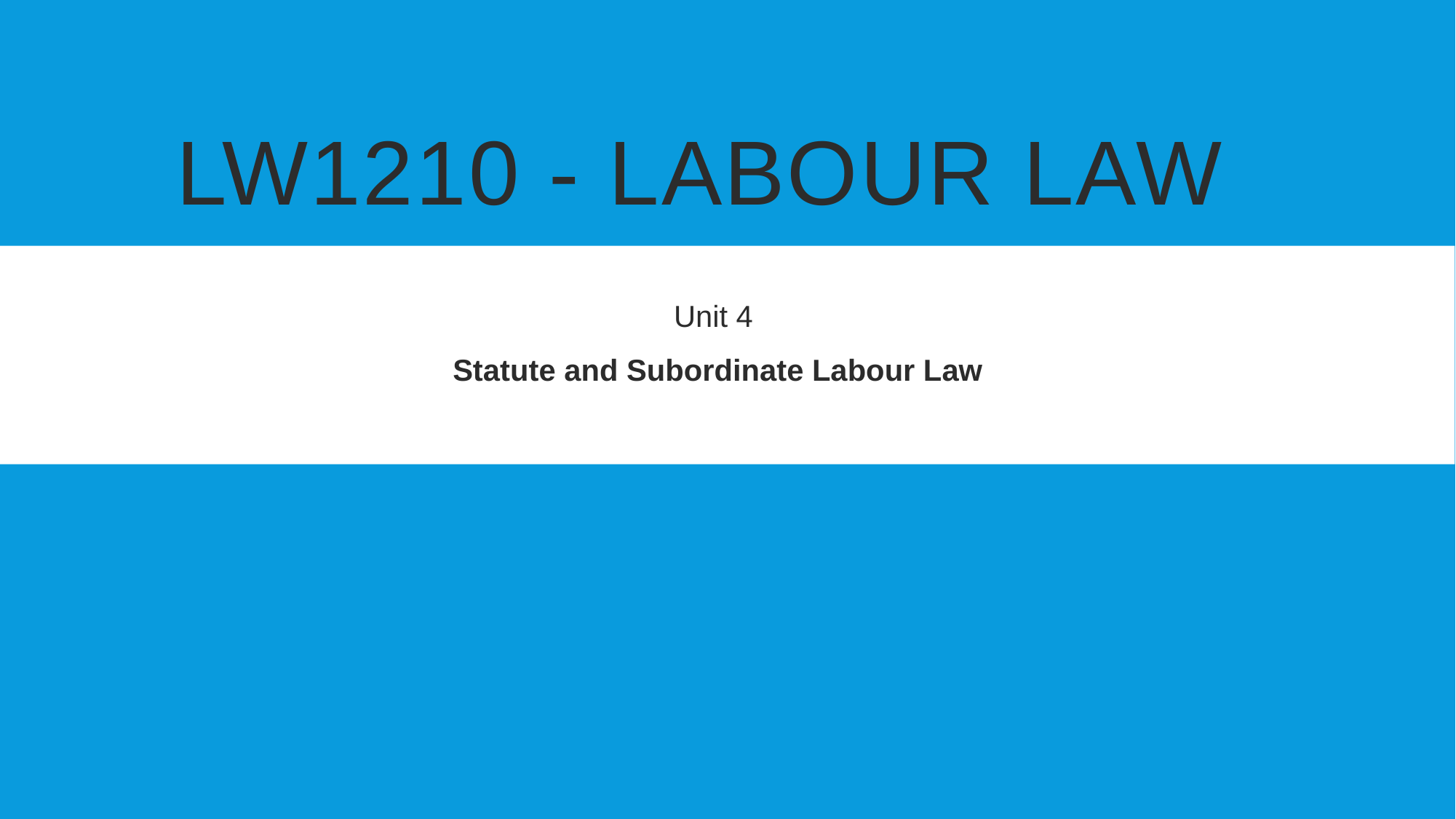

# LW1210 - Labour Law
Unit 4
Statute and Subordinate Labour Law